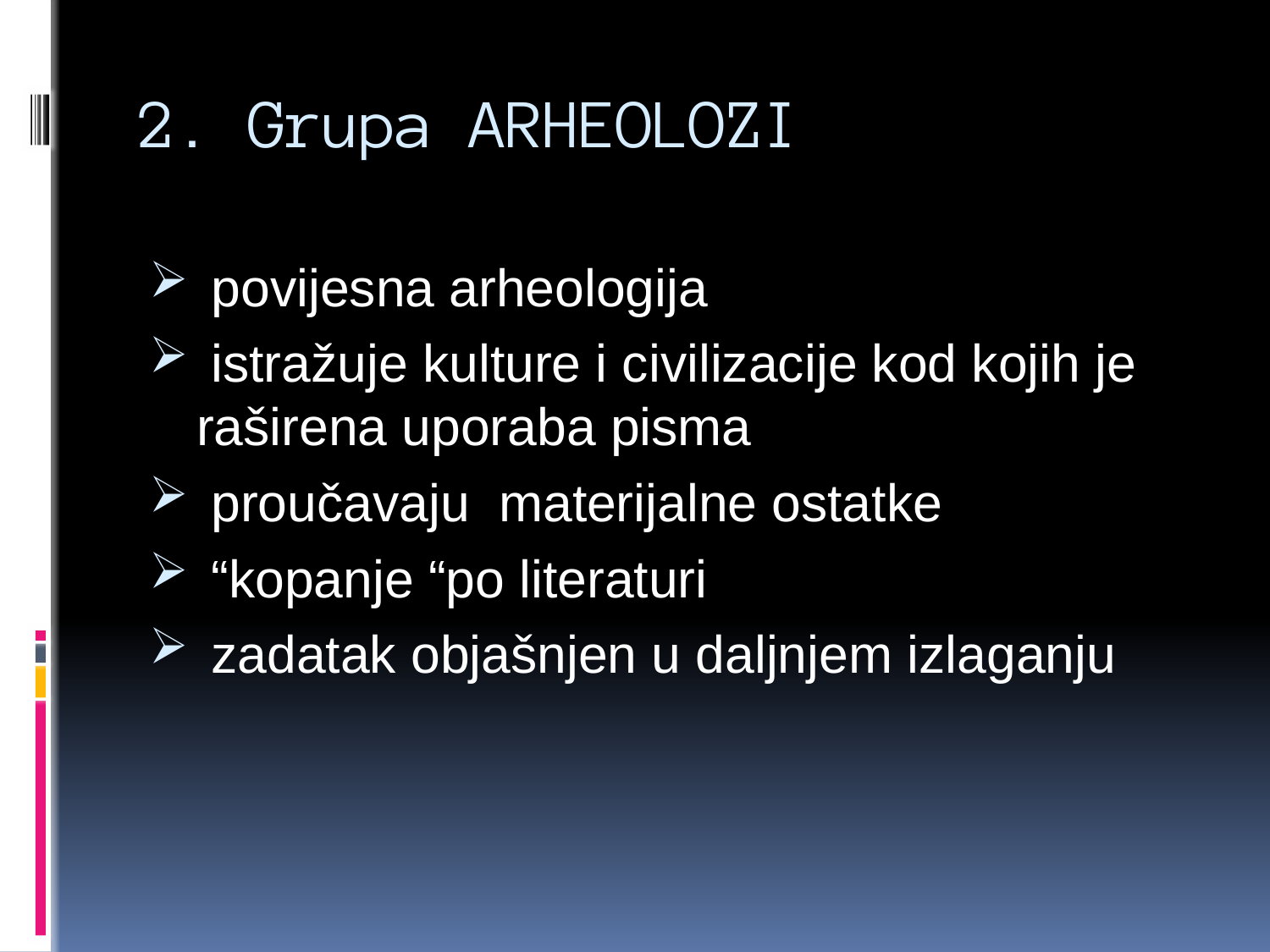

# 2. Grupa ARHEOLOZI
 povijesna arheologija
 istražuje kulture i civilizacije kod kojih je raširena uporaba pisma
 proučavaju  materijalne ostatke
 “kopanje “po literaturi
 zadatak objašnjen u daljnjem izlaganju